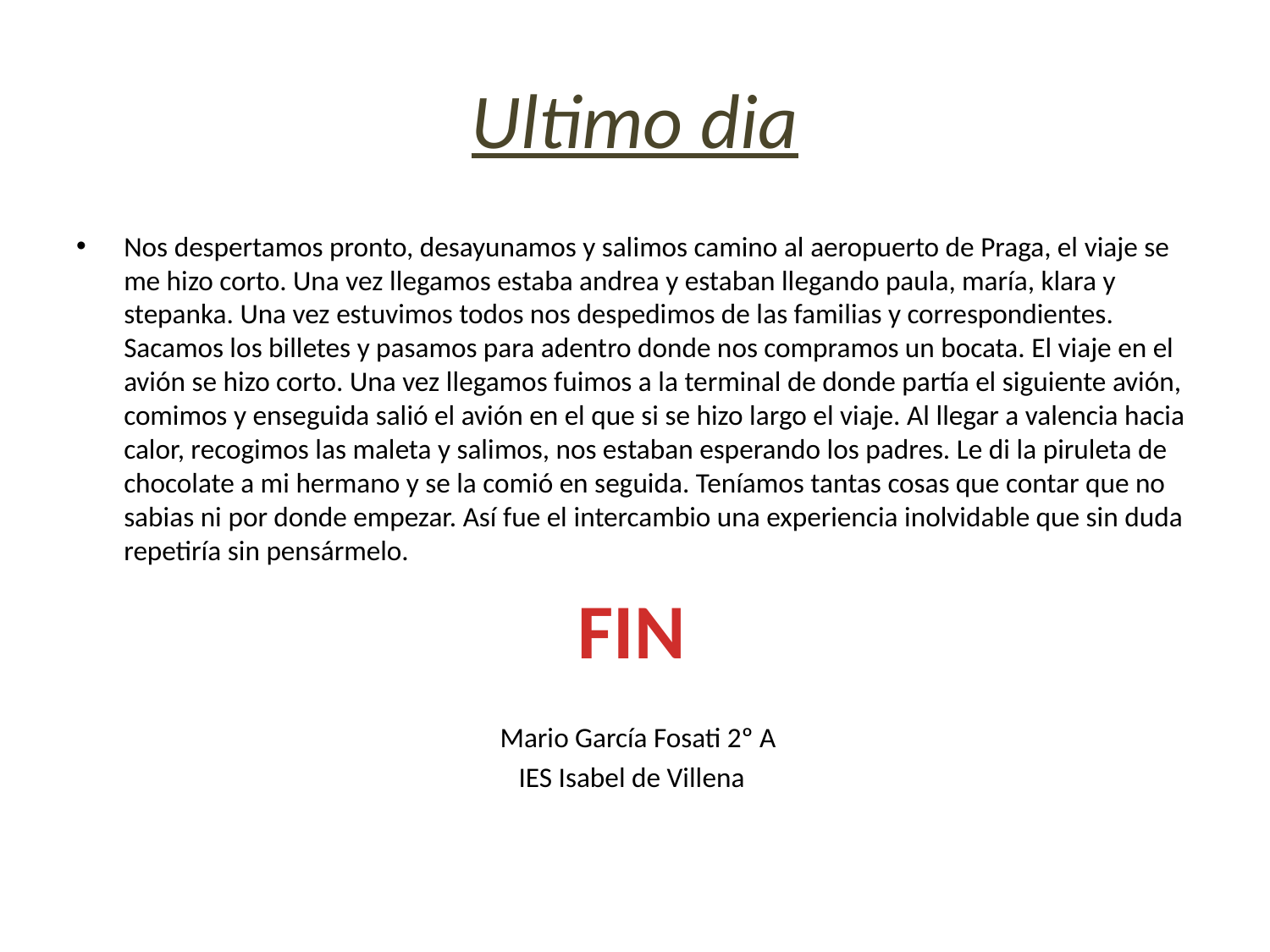

# Ultimo dia
Nos despertamos pronto, desayunamos y salimos camino al aeropuerto de Praga, el viaje se me hizo corto. Una vez llegamos estaba andrea y estaban llegando paula, maría, klara y stepanka. Una vez estuvimos todos nos despedimos de las familias y correspondientes. Sacamos los billetes y pasamos para adentro donde nos compramos un bocata. El viaje en el avión se hizo corto. Una vez llegamos fuimos a la terminal de donde partía el siguiente avión, comimos y enseguida salió el avión en el que si se hizo largo el viaje. Al llegar a valencia hacia calor, recogimos las maleta y salimos, nos estaban esperando los padres. Le di la piruleta de chocolate a mi hermano y se la comió en seguida. Teníamos tantas cosas que contar que no sabias ni por donde empezar. Así fue el intercambio una experiencia inolvidable que sin duda repetiría sin pensármelo.
FIN

 Mario García Fosati 2º A
IES Isabel de Villena